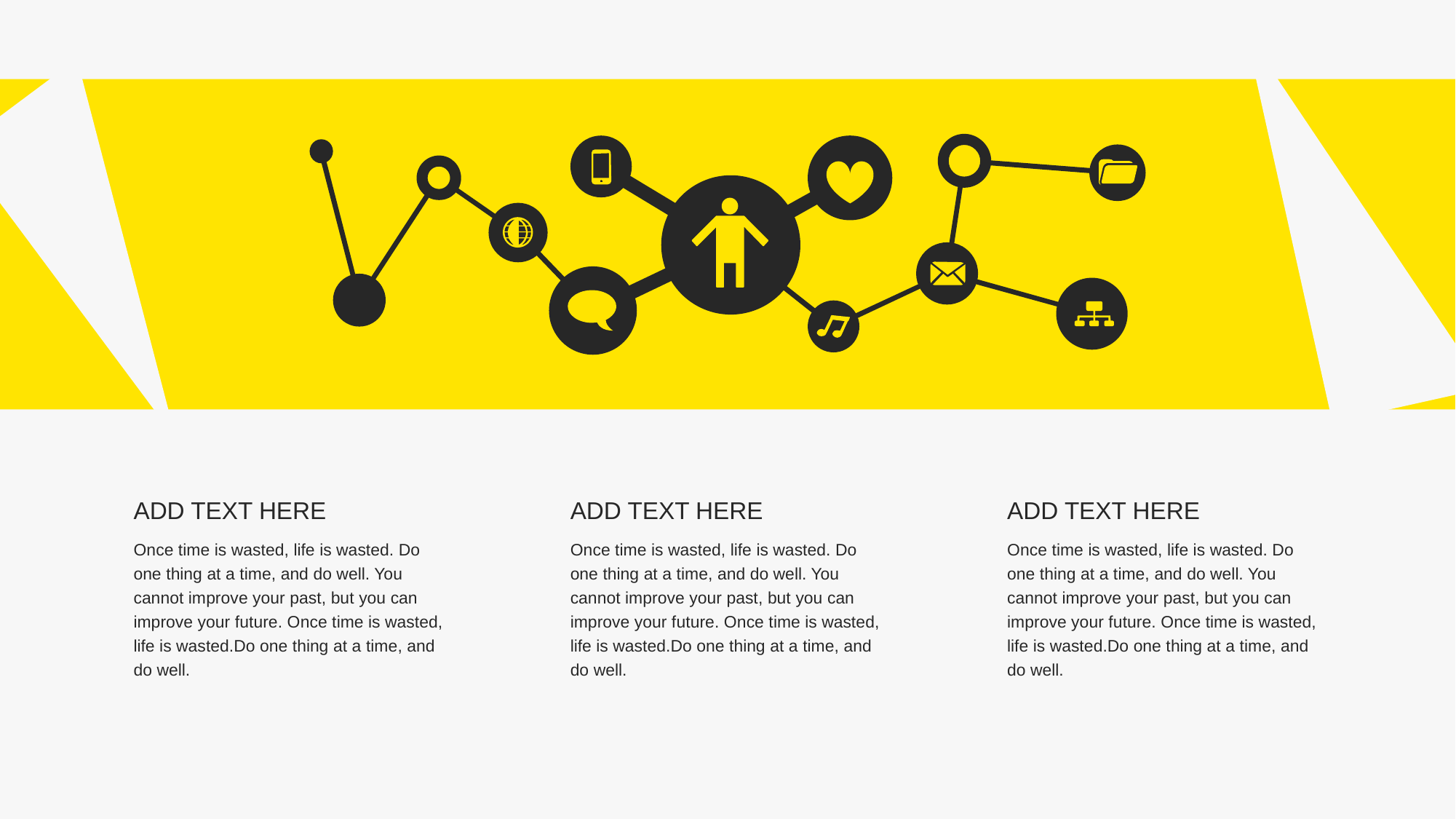

ADD TEXT HERE
Once time is wasted, life is wasted. Do one thing at a time, and do well. You cannot improve your past, but you can improve your future. Once time is wasted, life is wasted.Do one thing at a time, and do well.
ADD TEXT HERE
Once time is wasted, life is wasted. Do one thing at a time, and do well. You cannot improve your past, but you can improve your future. Once time is wasted, life is wasted.Do one thing at a time, and do well.
ADD TEXT HERE
Once time is wasted, life is wasted. Do one thing at a time, and do well. You cannot improve your past, but you can improve your future. Once time is wasted, life is wasted.Do one thing at a time, and do well.